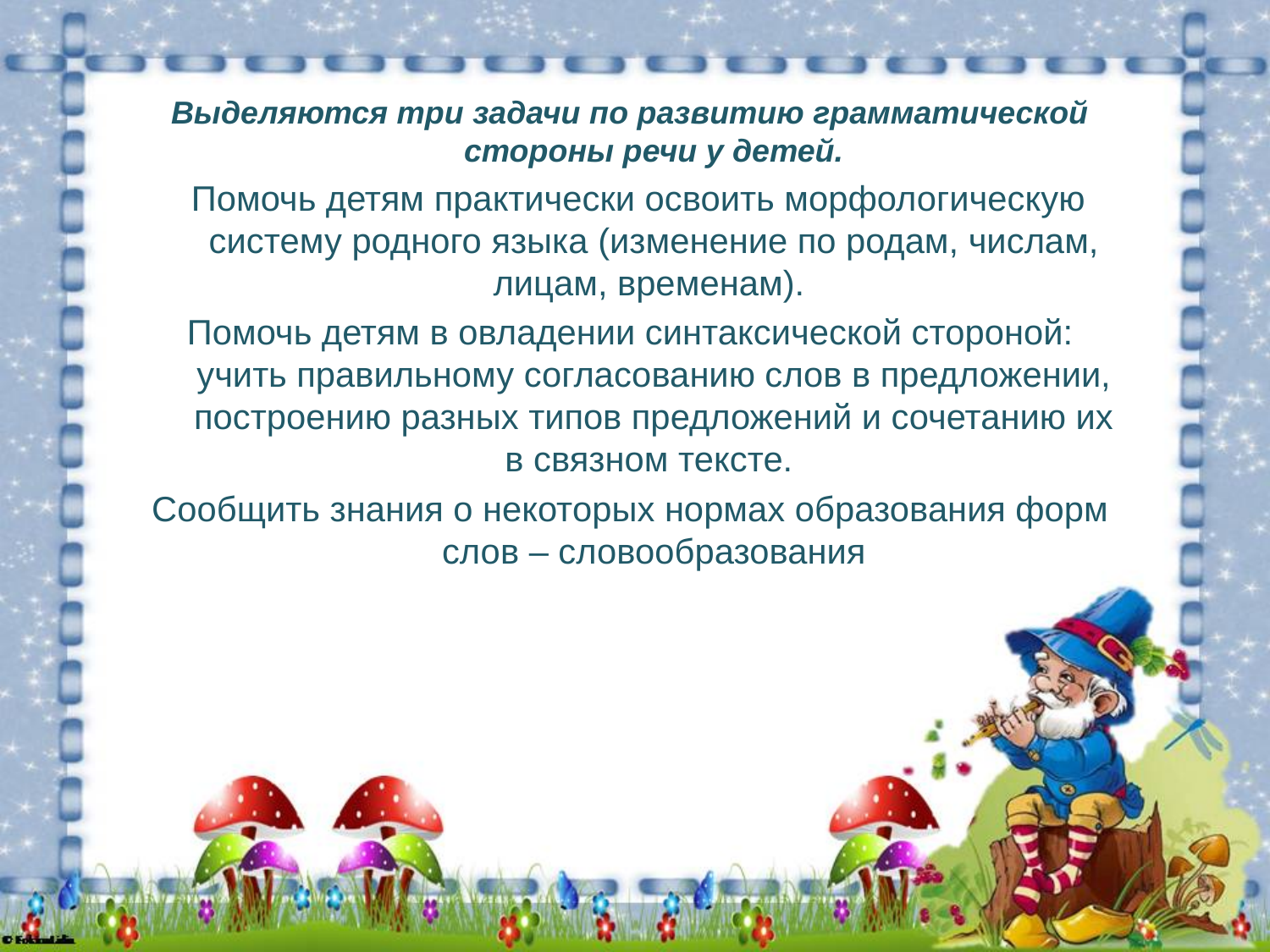

#
Выделяются три задачи по развитию грамматической стороны речи у детей.
  Помочь детям практически освоить морфологическую систему родного языка (изменение по родам, числам, лицам, временам).
Помочь детям в овладении синтаксической стороной: учить правильному согласованию слов в предложении, построению разных типов предложений и сочетанию их в связном тексте.
Сообщить знания о некоторых нормах образования форм слов – словообразования